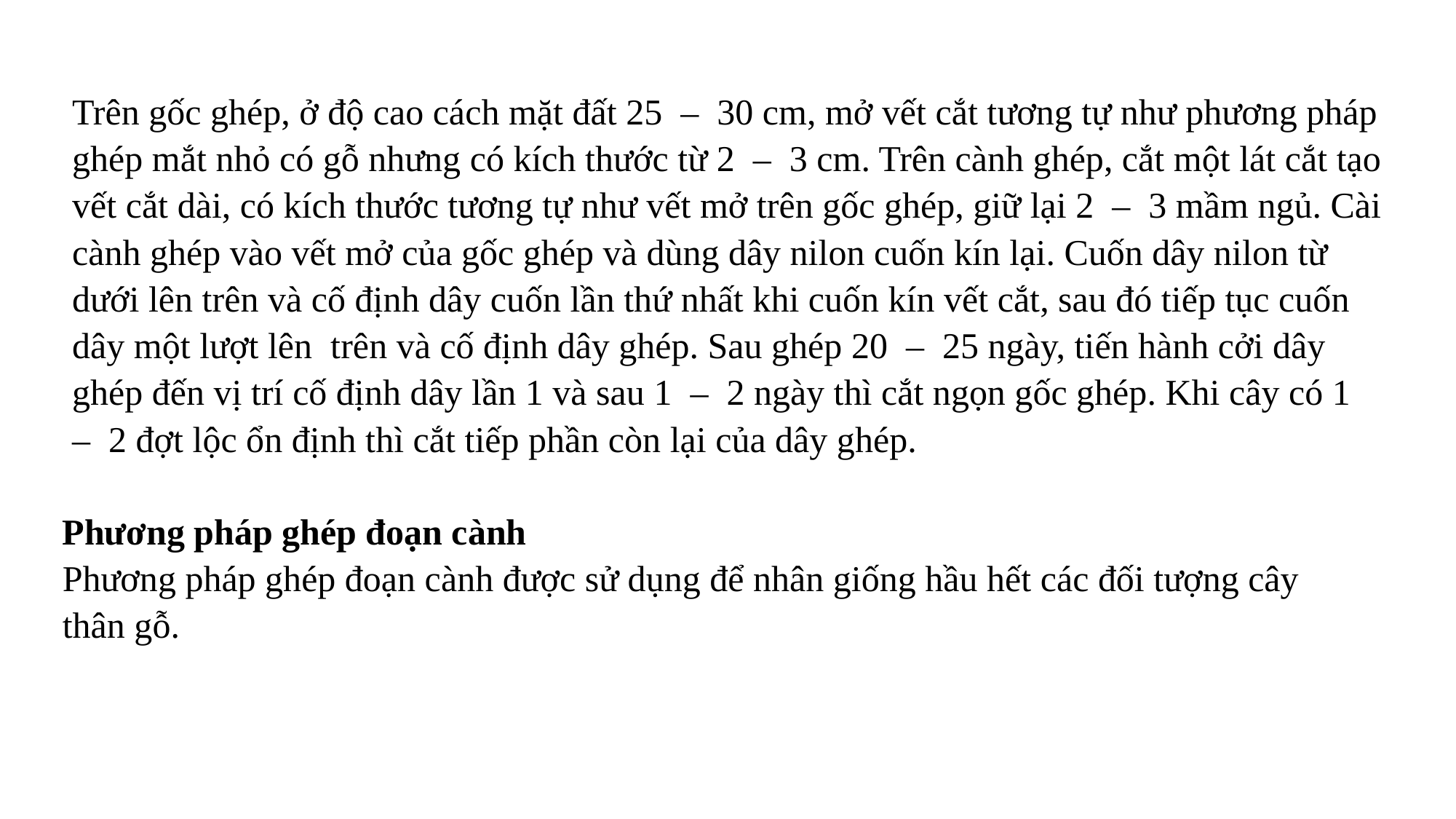

Trên gốc ghép, ở độ cao cách mặt đất 25  –  30 cm, mở vết cắt tương tự như phương pháp ghép mắt nhỏ có gỗ nhưng có kích thước từ 2  –  3 cm. Trên cành ghép, cắt một lát cắt tạo vết cắt dài, có kích thước tương tự như vết mở trên gốc ghép, giữ lại 2  –  3 mầm ngủ. Cài cành ghép vào vết mở của gốc ghép và dùng dây nilon cuốn kín lại. Cuốn dây nilon từ dưới lên trên và cố định dây cuốn lần thứ nhất khi cuốn kín vết cắt, sau đó tiếp tục cuốn dây một lượt lên  trên và cố định dây ghép. Sau ghép 20  –  25 ngày, tiến hành cởi dây ghép đến vị trí cố định dây lần 1 và sau 1  –  2 ngày thì cắt ngọn gốc ghép. Khi cây có 1  –  2 đợt lộc ổn định thì cắt tiếp phần còn lại của dây ghép.
Phương pháp ghép đoạn cành
Phương pháp ghép đoạn cành được sử dụng để nhân giống hầu hết các đối tượng cây thân gỗ.